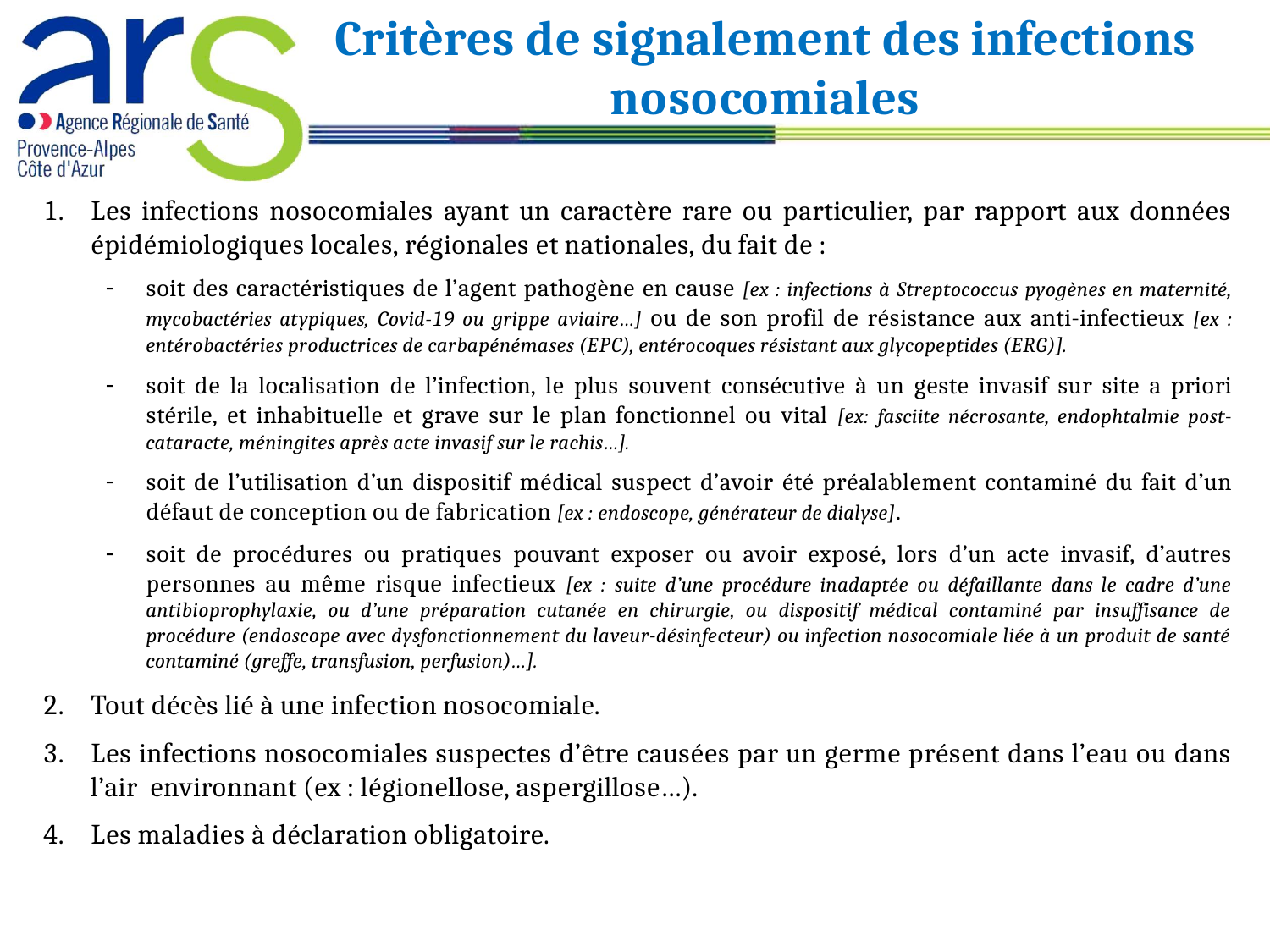

Critères de signalement des infections nosocomiales
Les infections nosocomiales ayant un caractère rare ou particulier, par rapport aux données épidémiologiques locales, régionales et nationales, du fait de :
soit des caractéristiques de l’agent pathogène en cause [ex : infections à Streptococcus pyogènes en maternité, mycobactéries atypiques, Covid-19 ou grippe aviaire…] ou de son profil de résistance aux anti-infectieux [ex : entérobactéries productrices de carbapénémases (EPC), entérocoques résistant aux glycopeptides (ERG)].
soit de la localisation de l’infection, le plus souvent consécutive à un geste invasif sur site a priori stérile, et inhabituelle et grave sur le plan fonctionnel ou vital [ex: fasciite nécrosante, endophtalmie post-cataracte, méningites après acte invasif sur le rachis…].
soit de l’utilisation d’un dispositif médical suspect d’avoir été préalablement contaminé du fait d’un défaut de conception ou de fabrication [ex : endoscope, générateur de dialyse].
soit de procédures ou pratiques pouvant exposer ou avoir exposé, lors d’un acte invasif, d’autres personnes au même risque infectieux [ex : suite d’une procédure inadaptée ou défaillante dans le cadre d’une antibioprophylaxie, ou d’une préparation cutanée en chirurgie, ou dispositif médical contaminé par insuffisance de procédure (endoscope avec dysfonctionnement du laveur-désinfecteur) ou infection nosocomiale liée à un produit de santé contaminé (greffe, transfusion, perfusion)…].
Tout décès lié à une infection nosocomiale.
Les infections nosocomiales suspectes d’être causées par un germe présent dans l’eau ou dans l’air  environnant (ex : légionellose, aspergillose…).
Les maladies à déclaration obligatoire.